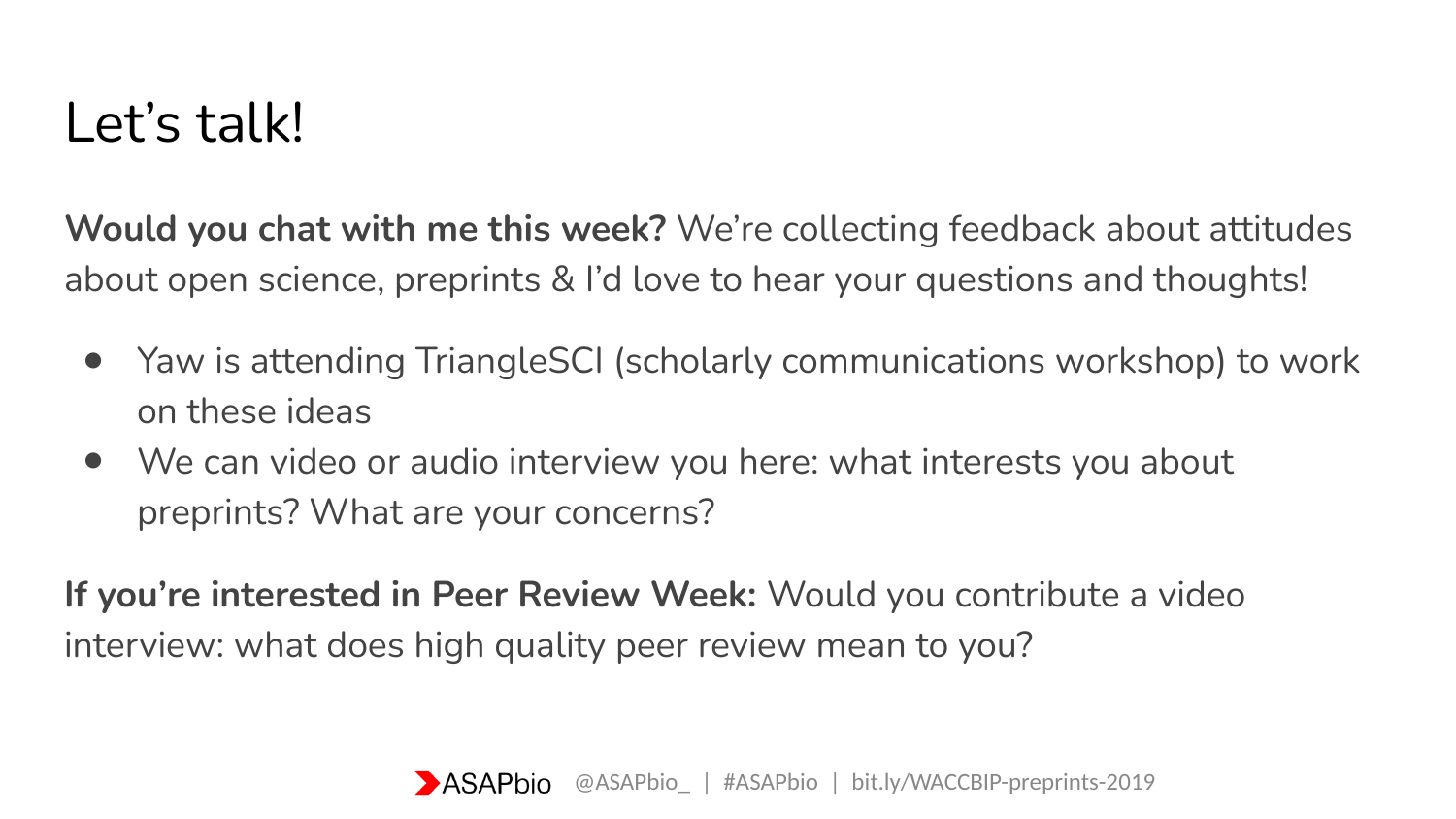

# Let’s talk!
Would you chat with me this week? We’re collecting feedback about attitudes about open science, preprints & I’d love to hear your questions and thoughts!
Yaw is attending TriangleSCI (scholarly communications workshop) to work on these ideas
We can video or audio interview you here: what interests you about preprints? What are your concerns?
If you’re interested in Peer Review Week: Would you contribute a video interview: what does high quality peer review mean to you?